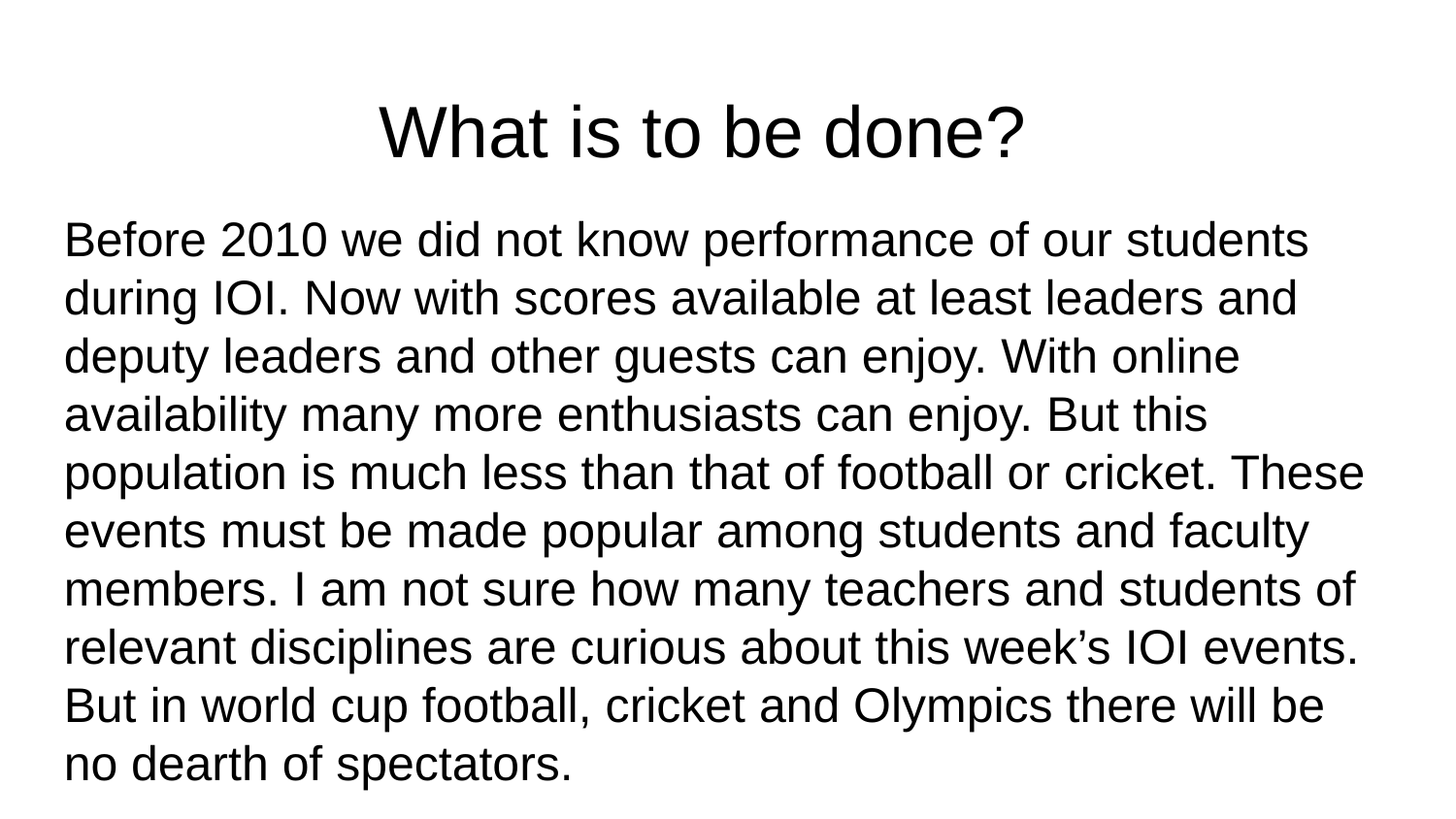

What is to be done?
Before 2010 we did not know performance of our students during IOI. Now with scores available at least leaders and deputy leaders and other guests can enjoy. With online availability many more enthusiasts can enjoy. But this population is much less than that of football or cricket. These events must be made popular among students and faculty members. I am not sure how many teachers and students of relevant disciplines are curious about this week’s IOI events. But in world cup football, cricket and Olympics there will be no dearth of spectators.